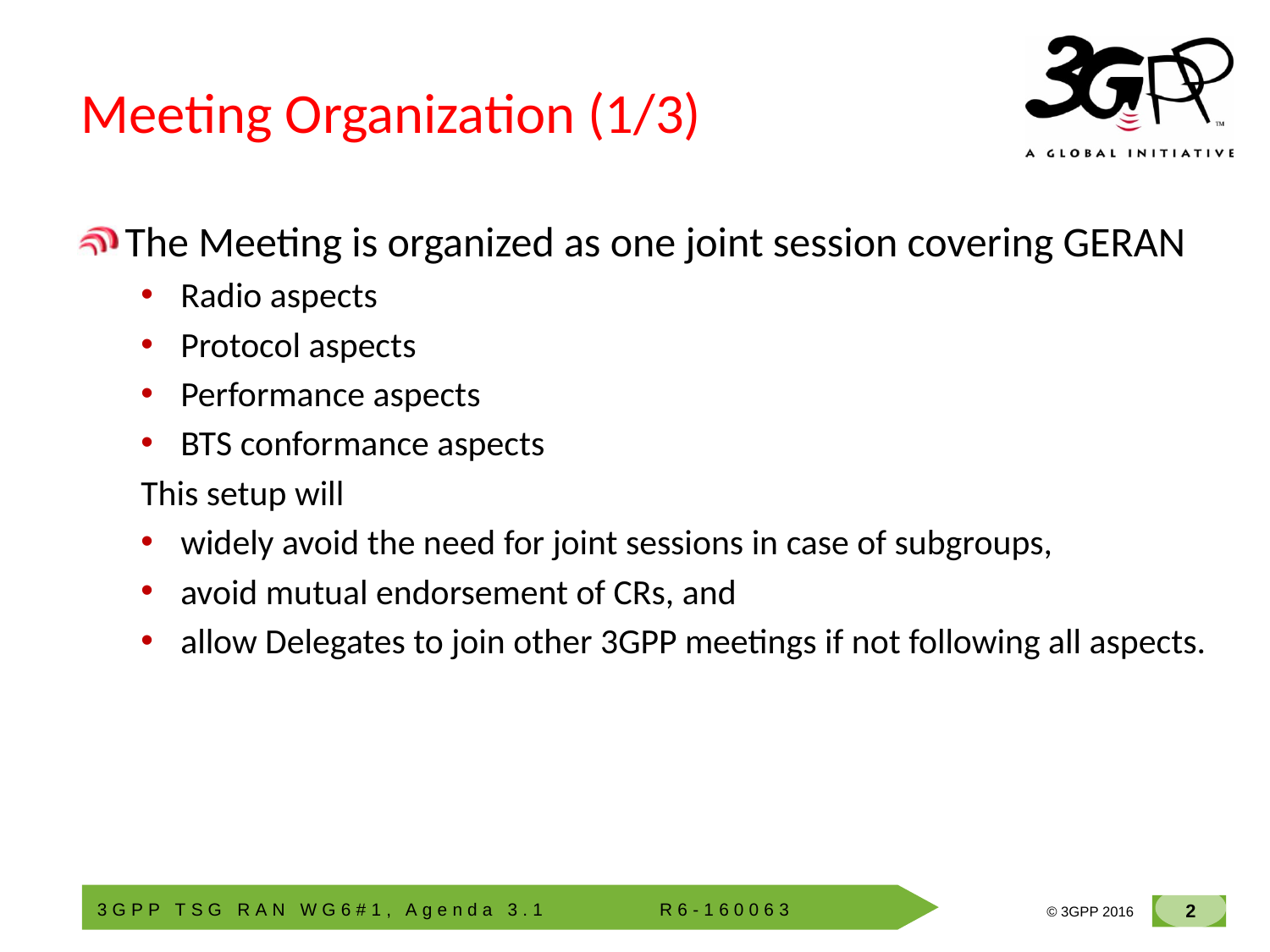

# Meeting Organization (1/3)
The Meeting is organized as one joint session covering GERAN
Radio aspects
Protocol aspects
Performance aspects
BTS conformance aspects
This setup will
widely avoid the need for joint sessions in case of subgroups,
avoid mutual endorsement of CRs, and
allow Delegates to join other 3GPP meetings if not following all aspects.